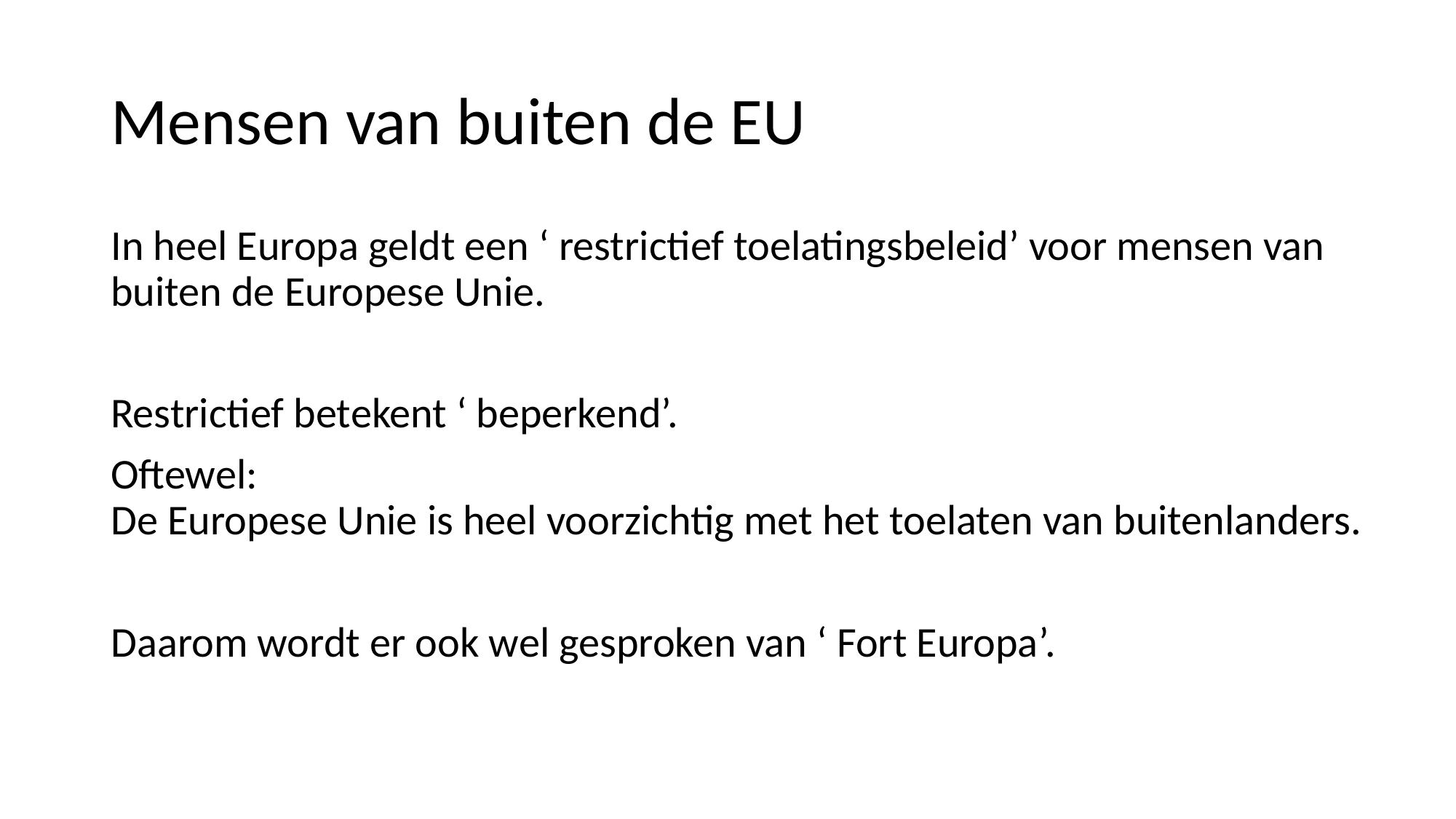

# Mensen van buiten de EU
In heel Europa geldt een ‘ restrictief toelatingsbeleid’ voor mensen van buiten de Europese Unie.

Restrictief betekent ‘ beperkend’.
Oftewel:
De Europese Unie is heel voorzichtig met het toelaten van buitenlanders.

Daarom wordt er ook wel gesproken van ‘ Fort Europa’.